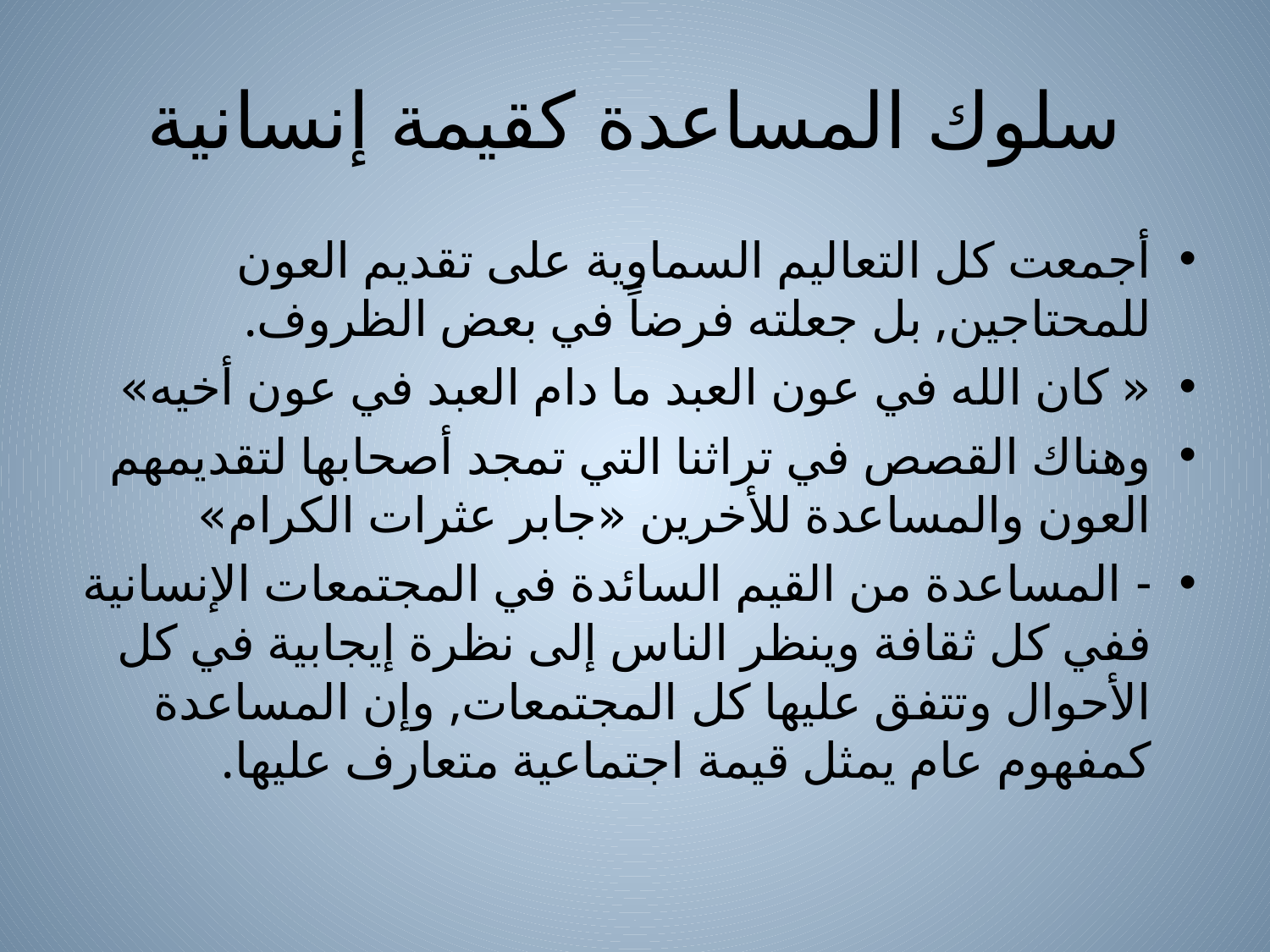

# سلوك المساعدة كقيمة إنسانية
أجمعت كل التعاليم السماوية على تقديم العون للمحتاجين, بل جعلته فرضاً في بعض الظروف.
« كان الله في عون العبد ما دام العبد في عون أخيه»
وهناك القصص في تراثنا التي تمجد أصحابها لتقديمهم العون والمساعدة للأخرين «جابر عثرات الكرام»
- المساعدة من القيم السائدة في المجتمعات الإنسانية ففي كل ثقافة وينظر الناس إلى نظرة إيجابية في كل الأحوال وتتفق عليها كل المجتمعات, وإن المساعدة كمفهوم عام يمثل قيمة اجتماعية متعارف عليها.